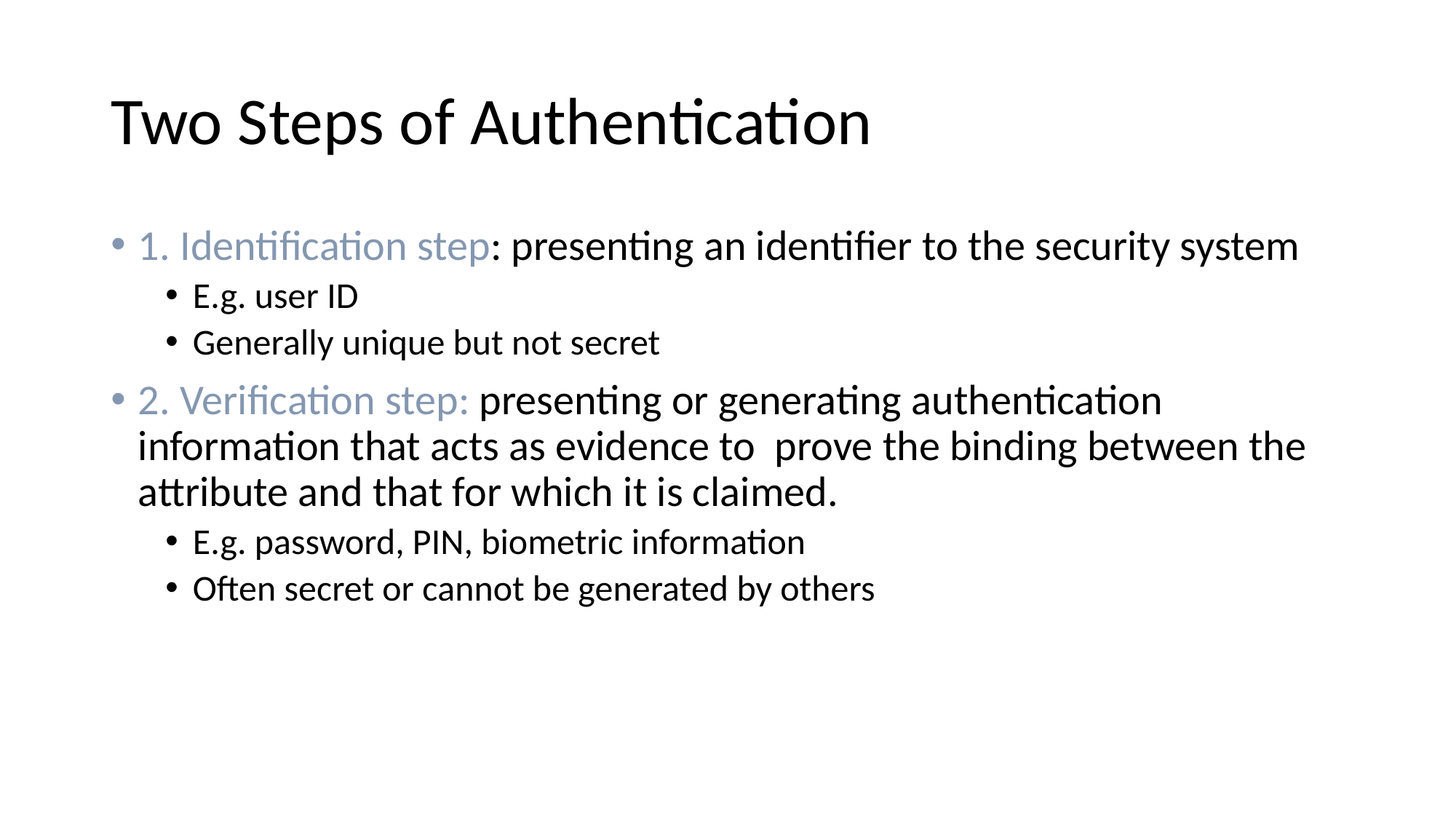

# Two Steps of Authentication
1. Identification step: presenting an identifier to the security system
E.g. user ID
Generally unique but not secret
2. Verification step: presenting or generating authentication information that acts as evidence to  prove the binding between the attribute and that for which it is claimed.
E.g. password, PIN, biometric information
Often secret or cannot be generated by others